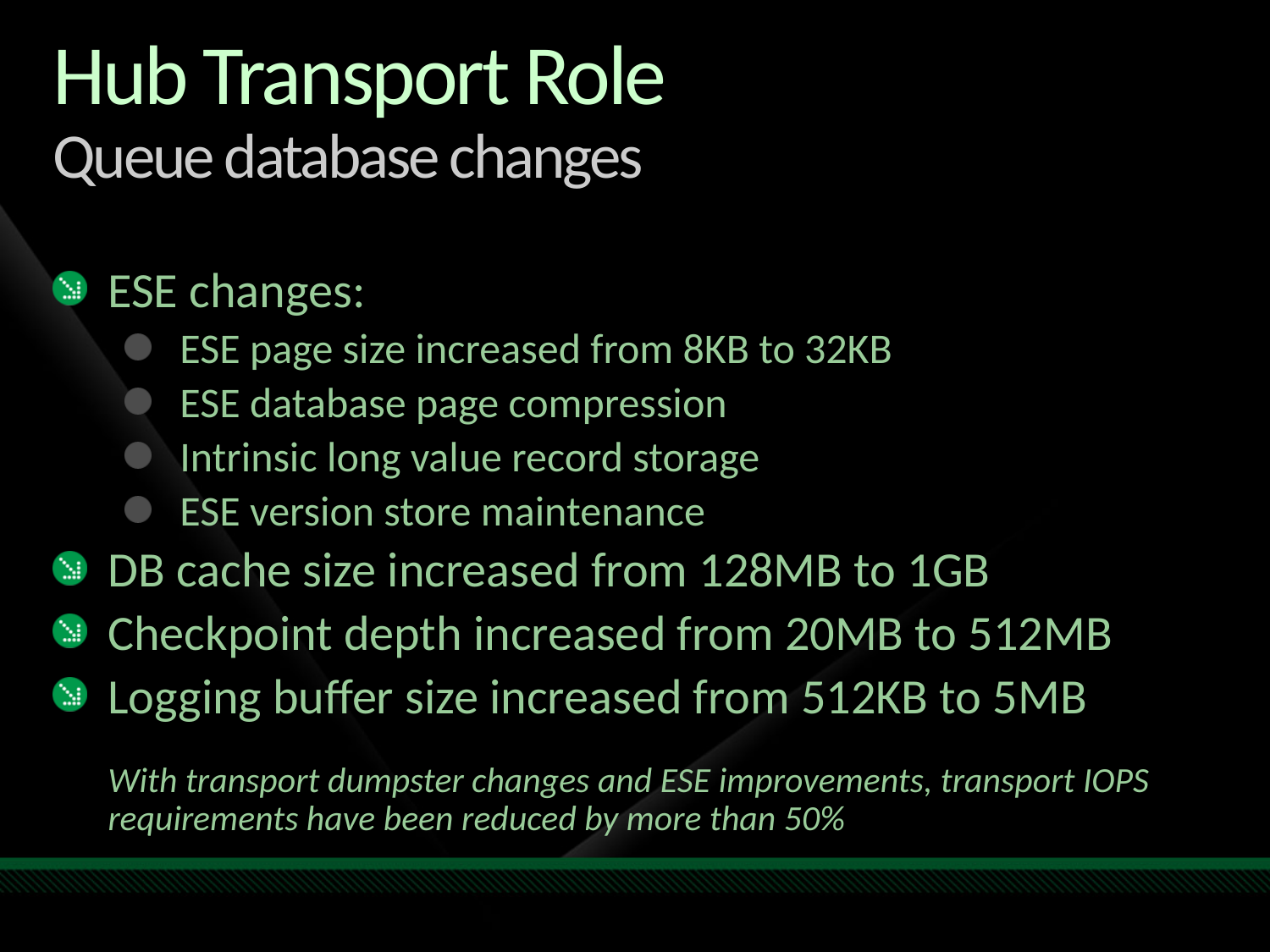

# Hub Transport Role Queue database changes

ESE changes:
ESE page size increased from 8KB to 32KB
ESE database page compression
Intrinsic long value record storage
ESE version store maintenance
DB cache size increased from 128MB to 1GB
Checkpoint depth increased from 20MB to 512MB
Logging buffer size increased from 512KB to 5MB
With transport dumpster changes and ESE improvements, transport IOPS requirements have been reduced by more than 50%